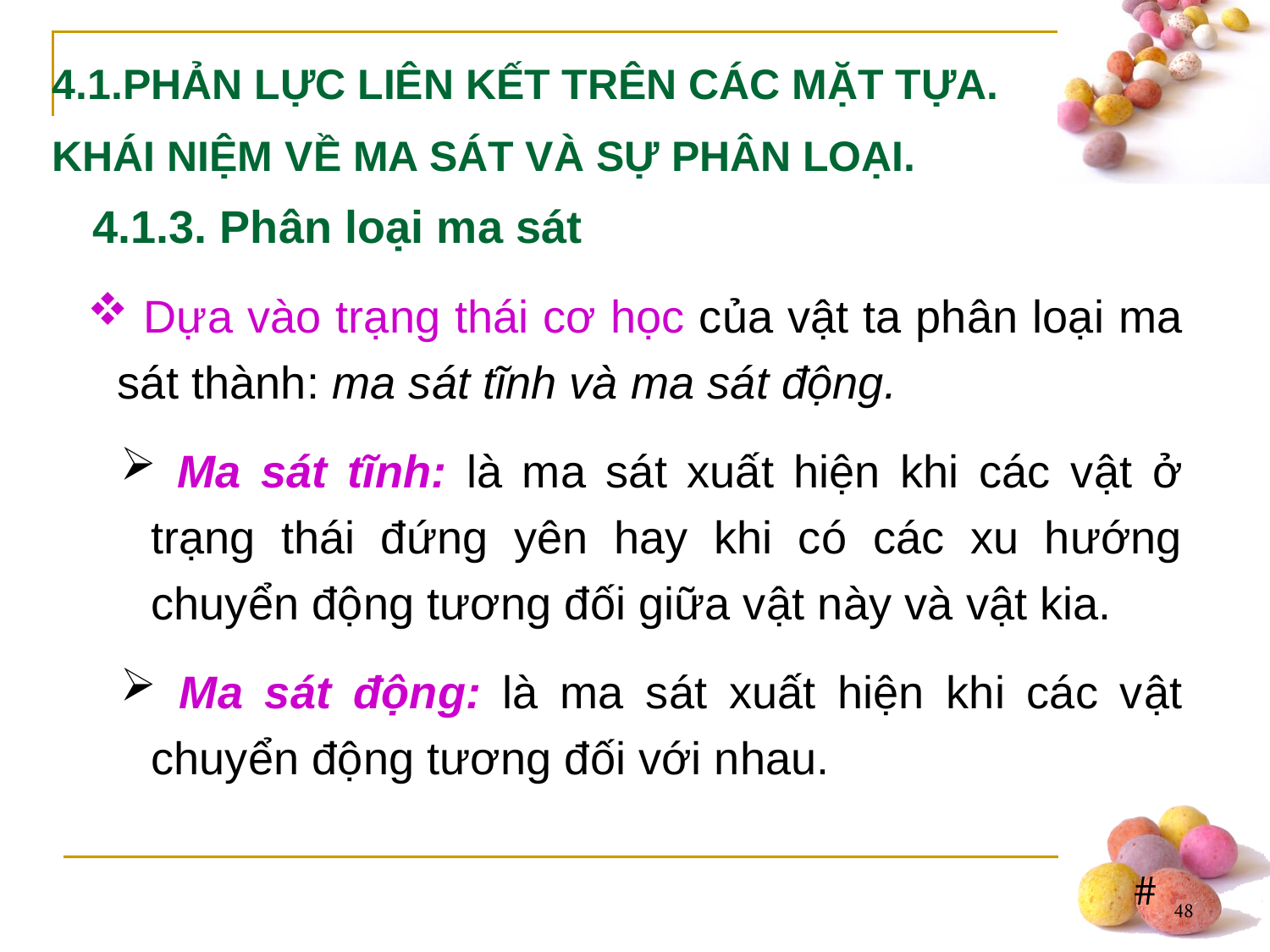

4.1.PHẢN LỰC LIÊN KẾT TRÊN CÁC MẶT TỰA.
KHÁI NIỆM VỀ MA SÁT VÀ SỰ PHÂN LOẠI.
4.1.3. Phân loại ma sát
 Dựa vào trạng thái cơ học của vật ta phân loại ma sát thành: ma sát tĩnh và ma sát động.
 Ma sát tĩnh: là ma sát xuất hiện khi các vật ở trạng thái đứng yên hay khi có các xu hướng chuyển động tương đối giữa vật này và vật kia.
 Ma sát động: là ma sát xuất hiện khi các vật chuyển động tương đối với nhau.
48